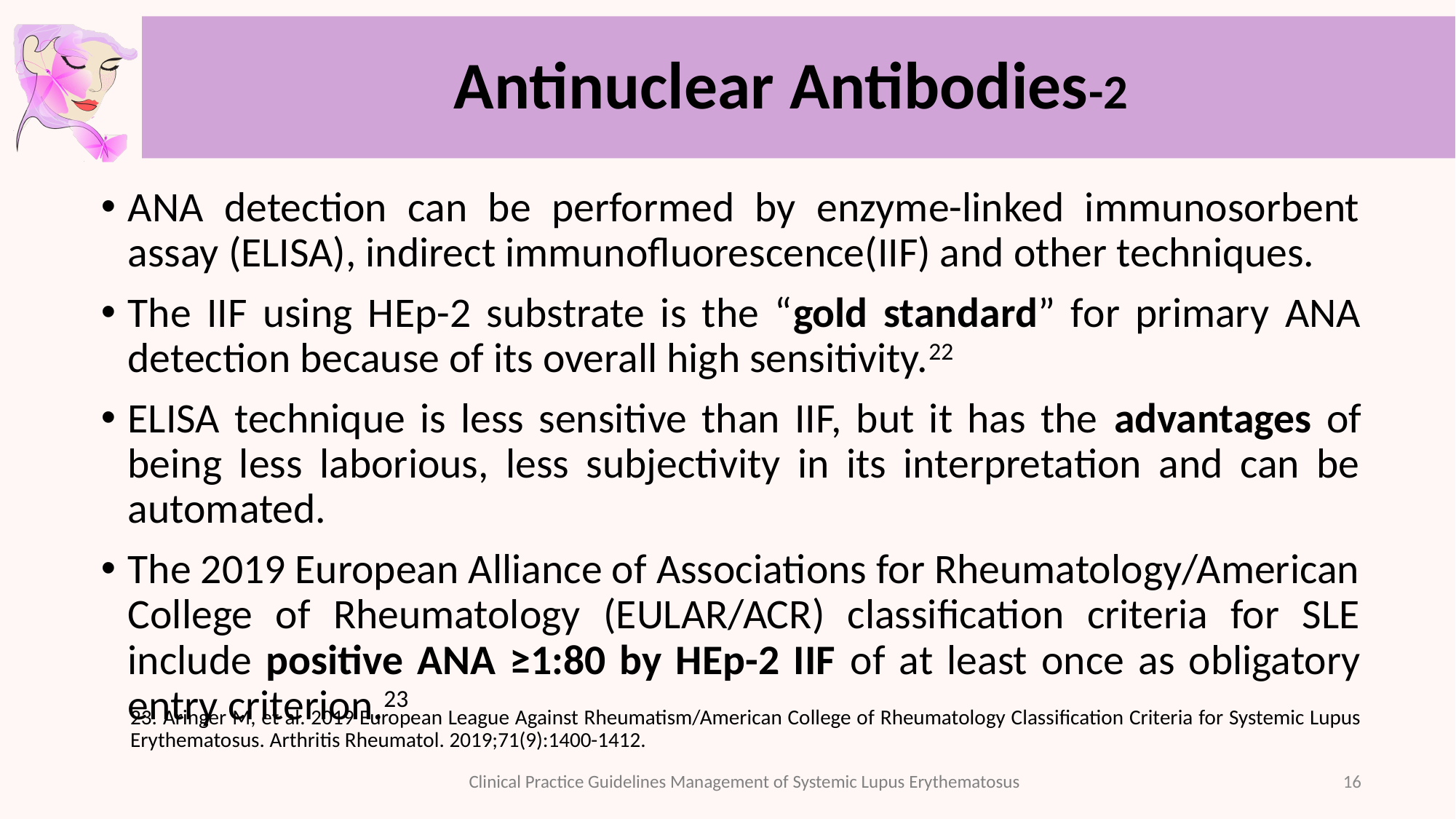

# Antinuclear Antibodies-2
ANA detection can be performed by enzyme-linked immunosorbent assay (ELISA), indirect immunofluorescence(IIF) and other techniques.
The IIF using HEp-2 substrate is the “gold standard” for primary ANA detection because of its overall high sensitivity.22
ELISA technique is less sensitive than IIF, but it has the advantages of being less laborious, less subjectivity in its interpretation and can be automated.
The 2019 European Alliance of Associations for Rheumatology/American College of Rheumatology (EULAR/ACR) classification criteria for SLE include positive ANA ≥1:80 by HEp-2 IIF of at least once as obligatory entry criterion.23

23. Aringer M, et al. 2019 European League Against Rheumatism/American College of Rheumatology Classification Criteria for Systemic Lupus Erythematosus. Arthritis Rheumatol. 2019;71(9):1400-1412.
16